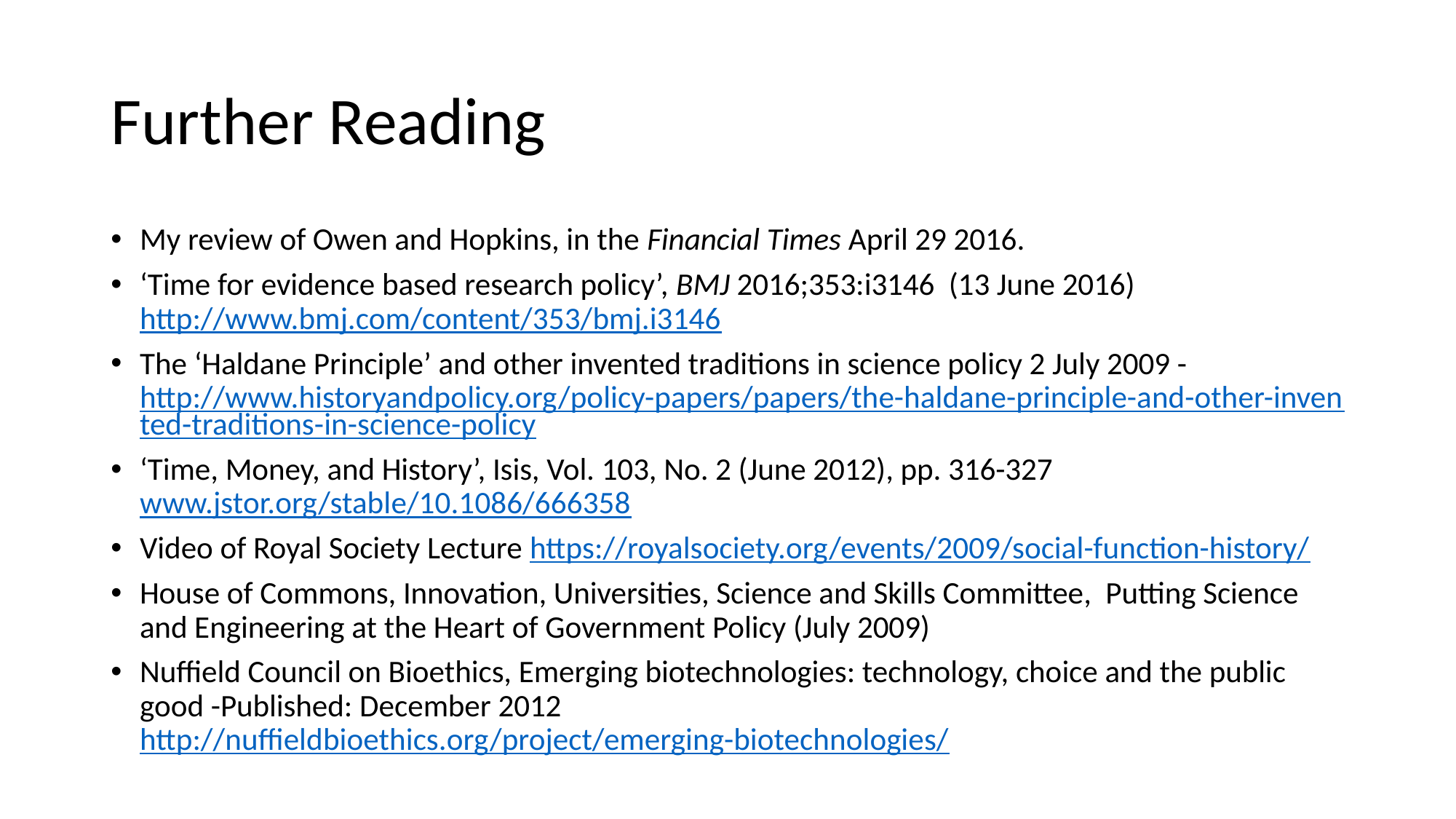

# Further Reading
My review of Owen and Hopkins, in the Financial Times April 29 2016.
‘Time for evidence based research policy’, BMJ 2016;353:i3146  (13 June 2016) http://www.bmj.com/content/353/bmj.i3146
The ‘Haldane Principle’ and other invented traditions in science policy 2 July 2009 - http://www.historyandpolicy.org/policy-papers/papers/the-haldane-principle-and-other-invented-traditions-in-science-policy
‘Time, Money, and History’, Isis, Vol. 103, No. 2 (June 2012), pp. 316-327  www.jstor.org/stable/10.1086/666358
Video of Royal Society Lecture https://royalsociety.org/events/2009/social-function-history/
House of Commons, Innovation, Universities, Science and Skills Committee,  Putting Science and Engineering at the Heart of Government Policy (July 2009)
Nuffield Council on Bioethics, Emerging biotechnologies: technology, choice and the public good -Published: December 2012 http://nuffieldbioethics.org/project/emerging-biotechnologies/